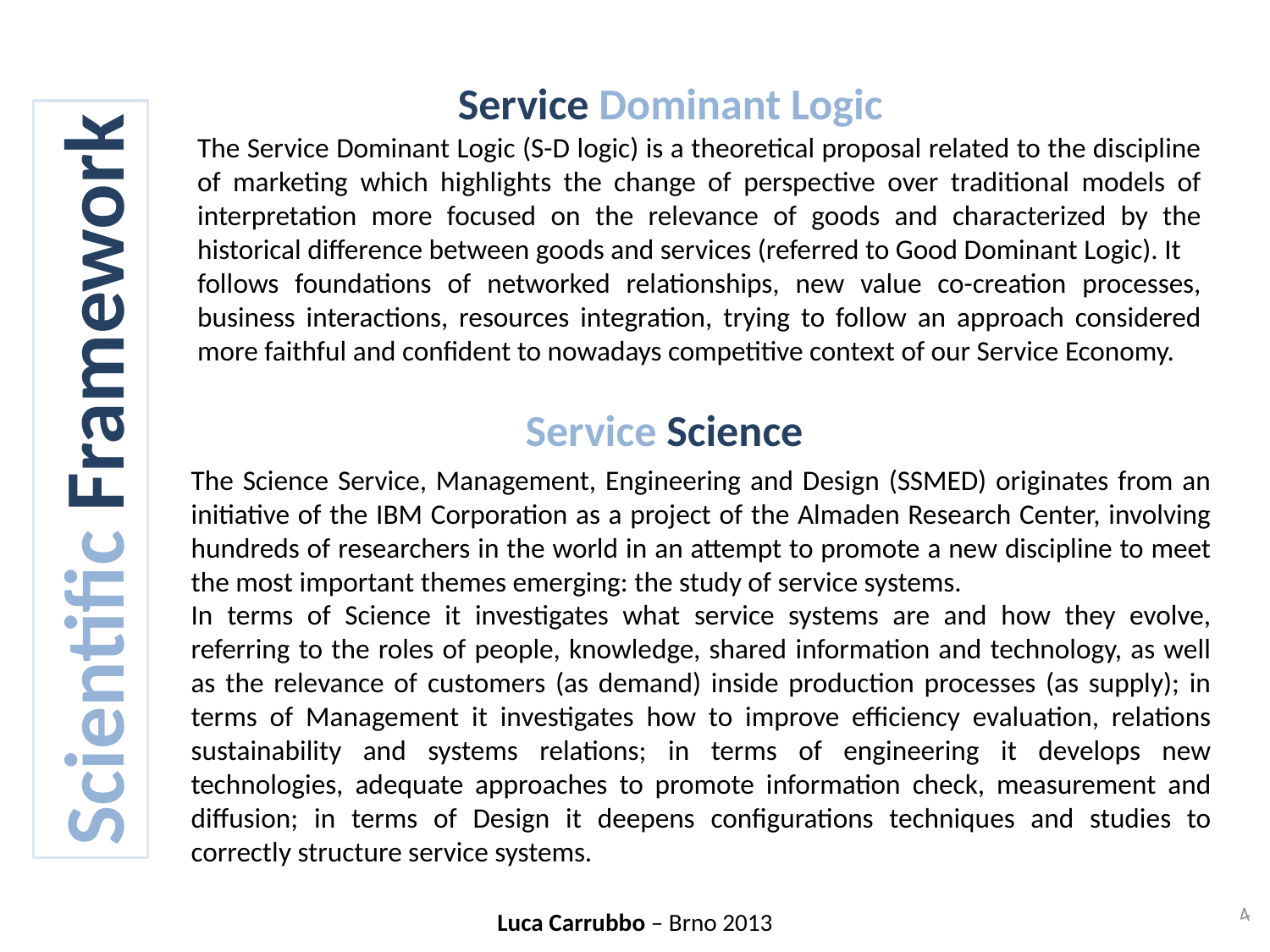

Service Dominant Logic
The Service Dominant Logic (S-D logic) is a theoretical proposal related to the discipline of marketing which highlights the change of perspective over traditional models of interpretation more focused on the relevance of goods and characterized by the historical difference between goods and services (referred to Good Dominant Logic). It
follows foundations of networked relationships, new value co-creation processes, business interactions, resources integration, trying to follow an approach considered more faithful and confident to nowadays competitive context of our Service Economy.
Service Science
Scientific Framework
The Science Service, Management, Engineering and Design (SSMED) originates from an initiative of the IBM Corporation as a project of the Almaden Research Center, involving hundreds of researchers in the world in an attempt to promote a new discipline to meet the most important themes emerging: the study of service systems.
In terms of Science it investigates what service systems are and how they evolve, referring to the roles of people, knowledge, shared information and technology, as well as the relevance of customers (as demand) inside production processes (as supply); in terms of Management it investigates how to improve efficiency evaluation, relations sustainability and systems relations; in terms of engineering it develops new technologies, adequate approaches to promote information check, measurement and diffusion; in terms of Design it deepens configurations techniques and studies to correctly structure service systems.
4